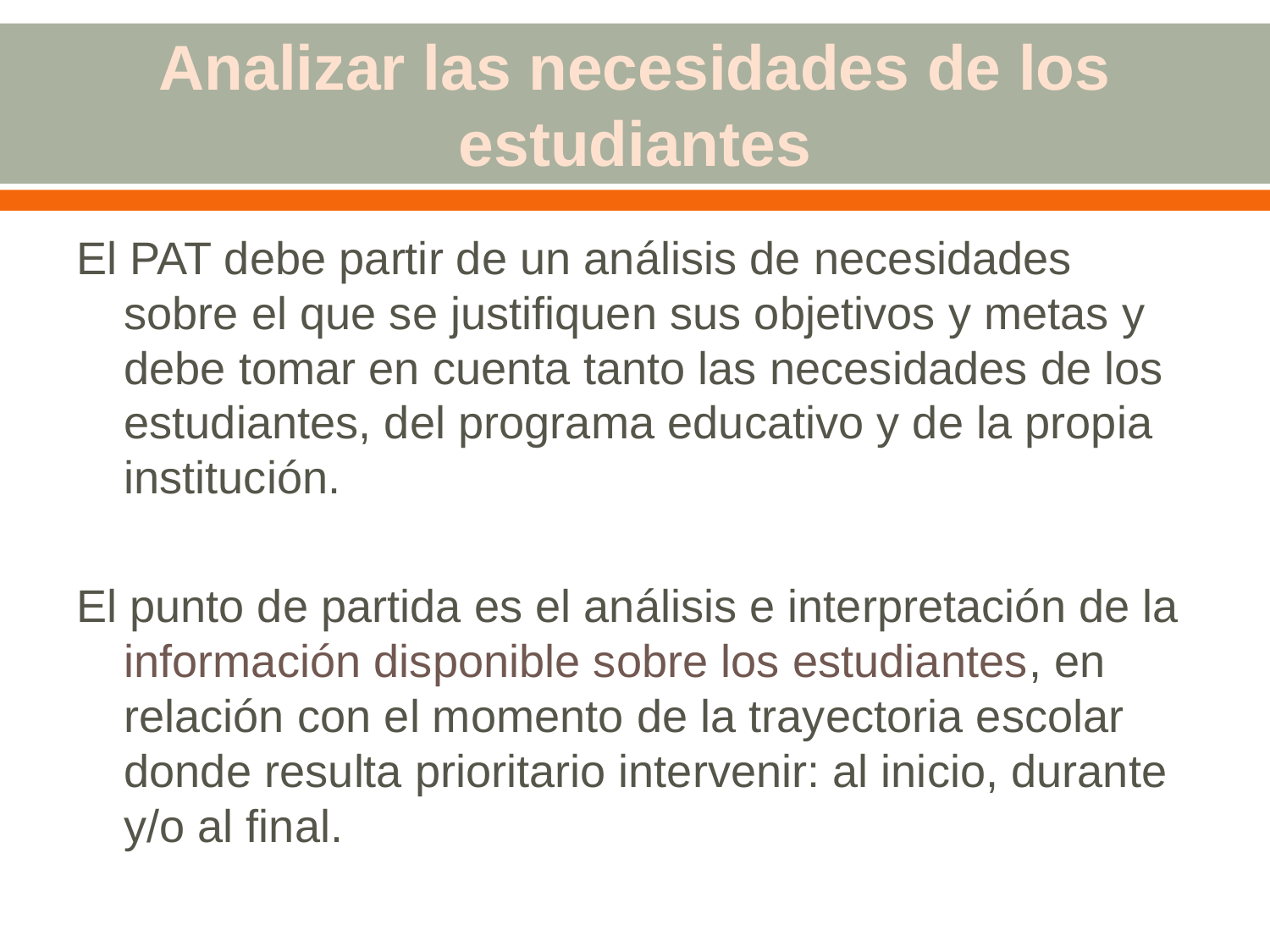

# Analizar las necesidades de los estudiantes
El PAT debe partir de un análisis de necesidades sobre el que se justifiquen sus objetivos y metas y debe tomar en cuenta tanto las necesidades de los estudiantes, del programa educativo y de la propia institución.

El punto de partida es el análisis e interpretación de la información disponible sobre los estudiantes, en relación con el momento de la trayectoria escolar donde resulta prioritario intervenir: al inicio, durante y/o al final.